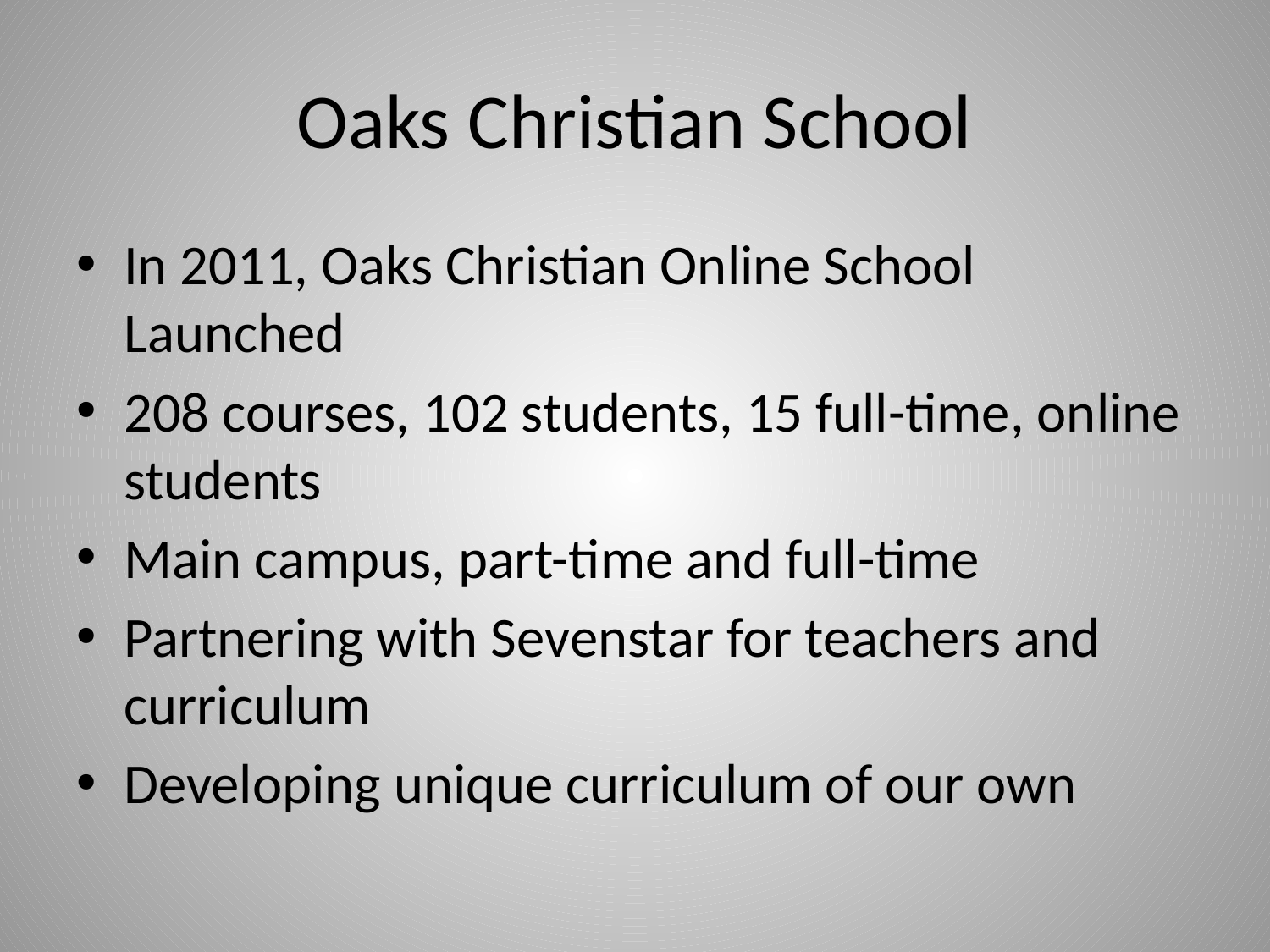

# Oaks Christian School
In 2011, Oaks Christian Online School Launched
208 courses, 102 students, 15 full-time, online students
Main campus, part-time and full-time
Partnering with Sevenstar for teachers and curriculum
Developing unique curriculum of our own